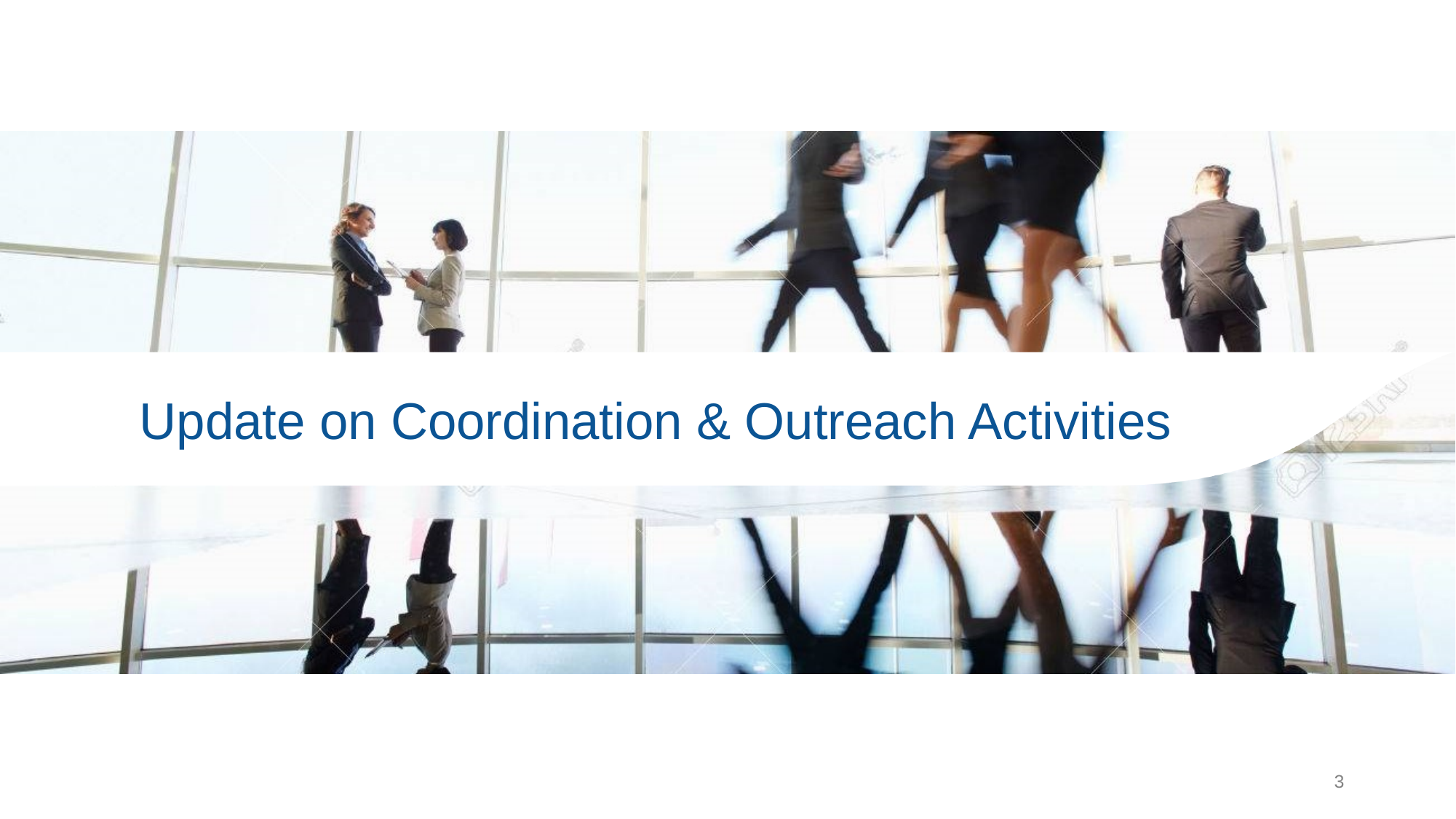

# Update on Coordination & Outreach Activities
3